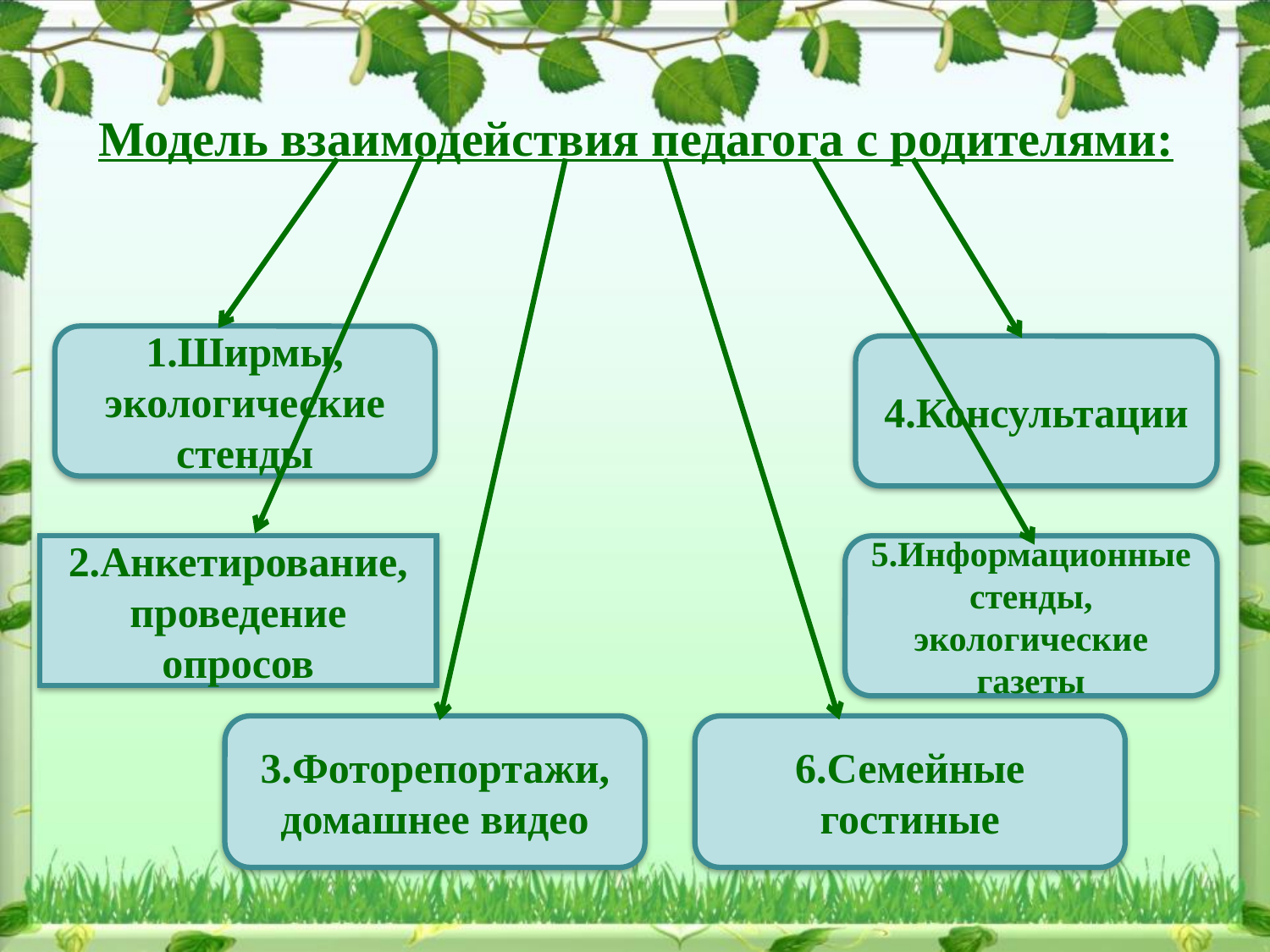

# Модель взаимодействия педагога с родителями:
1.Ширмы, экологические стенды
4.Консультации
2.Анкетирование, проведение опросов
5.Информационные стенды, экологические газеты
3.Фоторепортажи, домашнее видео
6.Семейные гостиные